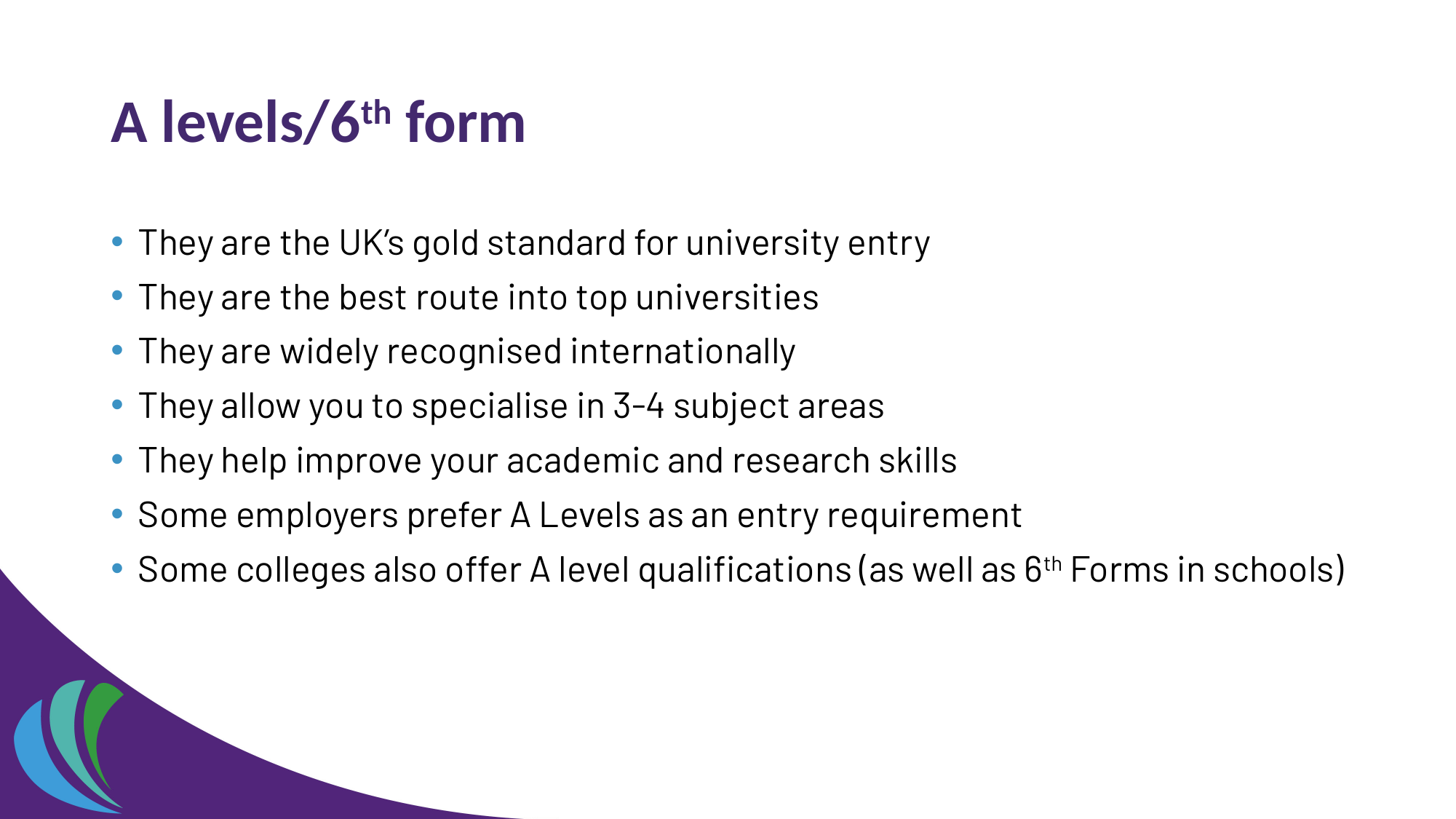

# A levels/6th form
They are the UK’s gold standard for university entry
They are the best route into top universities
They are widely recognised internationally
They allow you to specialise in 3-4 subject areas
They help improve your academic and research skills
Some employers prefer A Levels as an entry requirement
Some colleges also offer A level qualifications (as well as 6th Forms in schools)